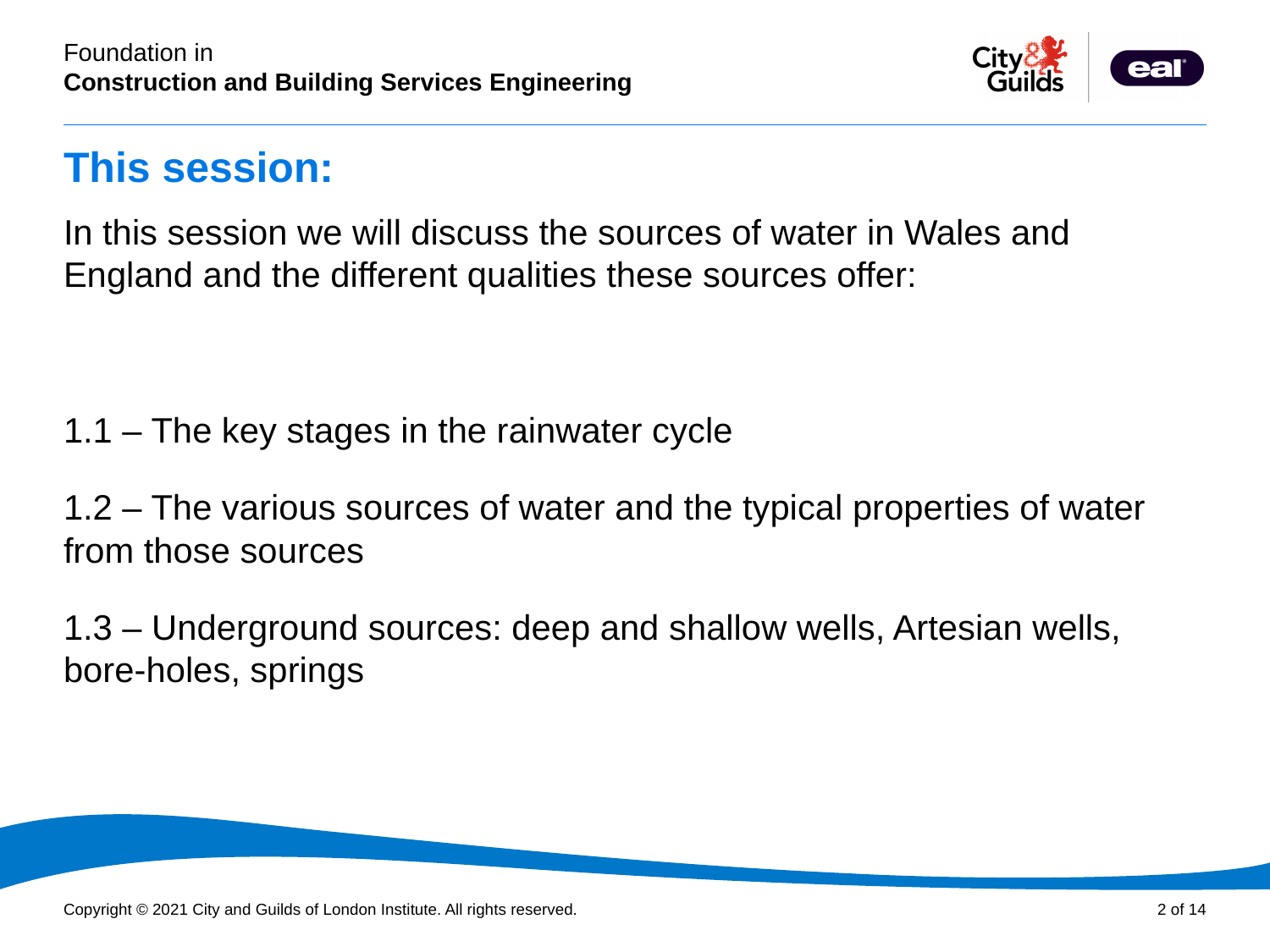

# This session:
In this session we will discuss the sources of water in Wales and England and the different qualities these sources offer:

1.1 – The key stages in the rainwater cycle
1.2 – The various sources of water and the typical properties of water from those sources
1.3 – Underground sources: deep and shallow wells, Artesian wells, bore-holes, springs